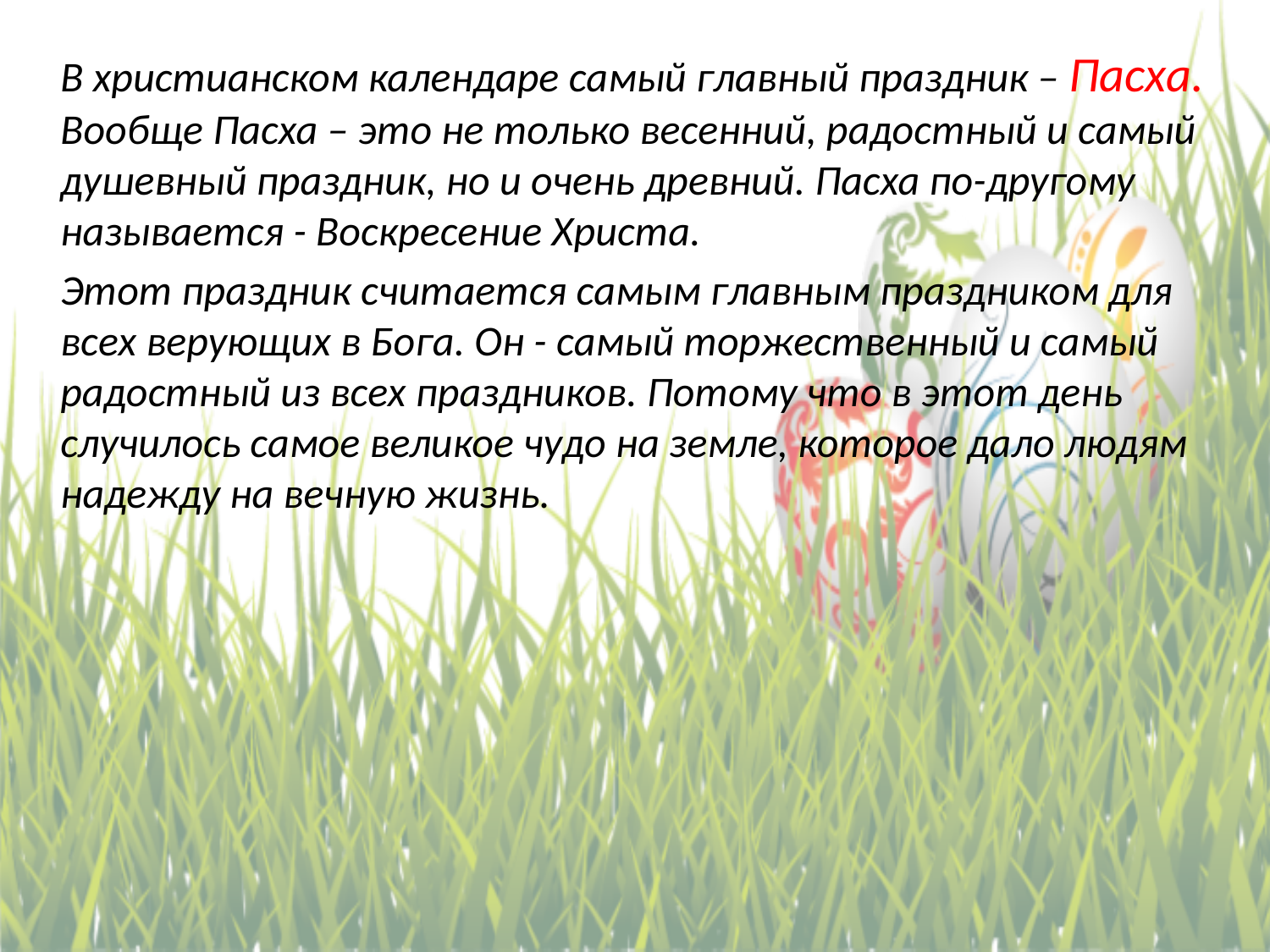

В христианском календаре самый главный праздник – Пасха. Вообще Пасха – это не только весенний, радостный и самый душевный праздник, но и очень древний. Пасха по-другому называется - Воскресение Христа.
     Этот праздник считается самым главным праздником для всех верующих в Бога. Он - самый торжественный и самый радостный из всех праздников. Потому что в этот день случилось самое великое чудо на земле, которое дало людям надежду на вечную жизнь.

#